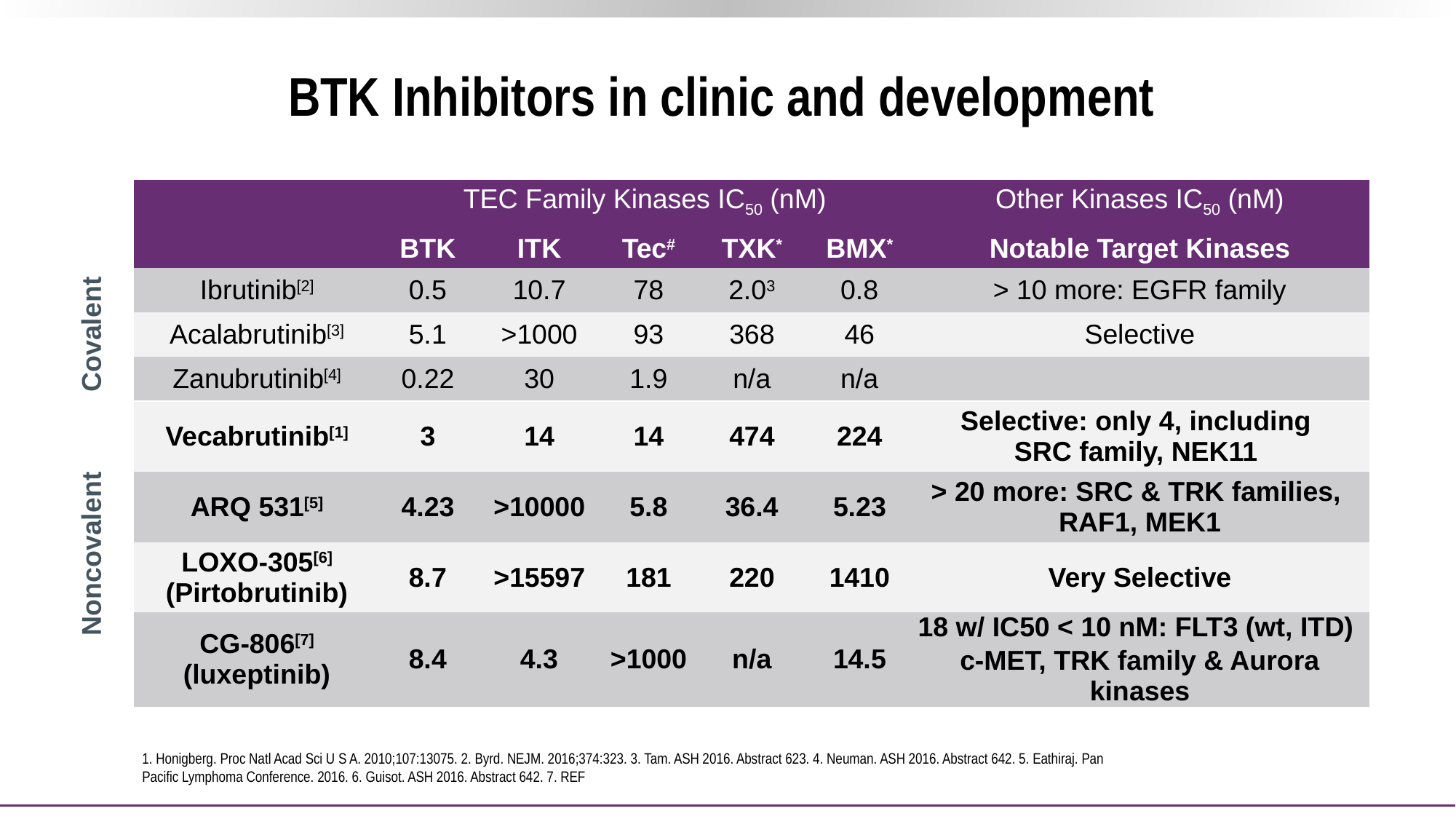

# BTK Inhibitors in clinic and development
|  |  | TEC Family Kinases IC50 (nM) |  |  |  |  | Other Kinases IC50 (nM) |
| --- | --- | --- | --- | --- | --- | --- | --- |
|  |  | BTK | ITK | Tec# | TXK\* | BMX\* | Notable Target Kinases |
| Covalent | Ibrutinib[2] | 0.5 | 10.7 | 78 | 2.03 | 0.8 | > 10 more: EGFR family |
|  | Acalabrutinib[3] | 5.1 | >1000 | 93 | 368 | 46 | Selective |
|  | Zanubrutinib[4] | 0.22 | 30 | 1.9 | n/a | n/a |  |
| Noncovalent | Vecabrutinib[1] | 3 | 14 | 14 | 474 | 224 | Selective: only 4, including SRC family, NEK11 |
|  | ARQ 531[5] | 4.23 | >10000 | 5.8 | 36.4 | 5.23 | > 20 more: SRC & TRK families, RAF1, MEK1 |
|  | LOXO-305[6] (Pirtobrutinib) | 8.7 | >15597 | 181 | 220 | 1410 | Very Selective |
|  | CG-806[7] (luxeptinib) | 8.4 | 4.3 | >1000 | n/a | 14.5 | 18 w/ IC50 < 10 nM: FLT3 (wt, ITD) c-MET, TRK family & Aurora kinases |
1. Honigberg. Proc Natl Acad Sci U S A. 2010;107:13075. 2. Byrd. NEJM. 2016;374:323. 3. Tam. ASH 2016. Abstract 623. 4. Neuman. ASH 2016. Abstract 642. 5. Eathiraj. Pan Pacific Lymphoma Conference. 2016. 6. Guisot. ASH 2016. Abstract 642. 7. REF